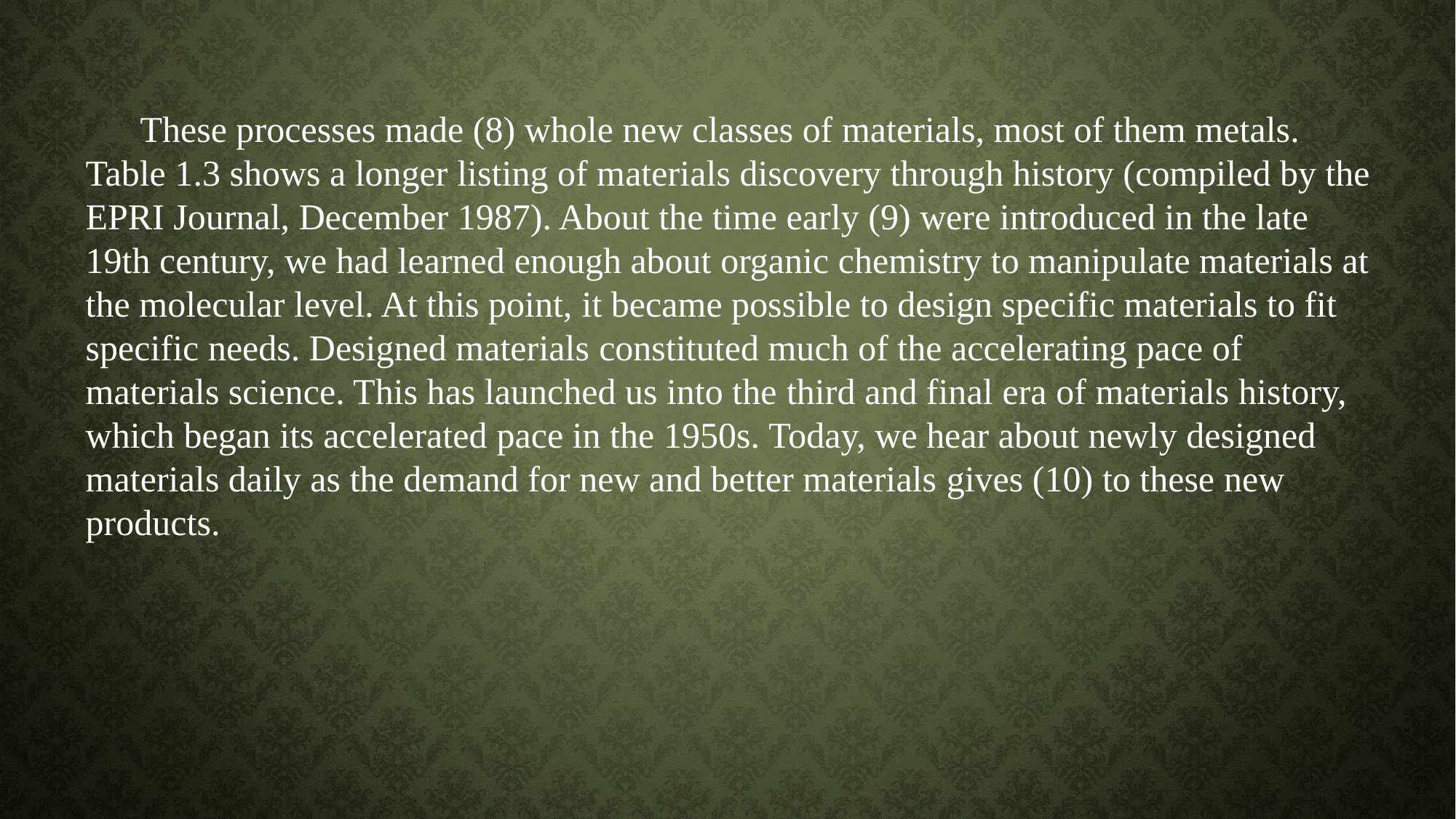

These processes made (8) whole new classes of materials, most of them metals. Table 1.3 shows a longer listing of materials discovery through history (compiled by the EPRI Journal, December 1987). About the time early (9) were introduced in the late 19th century, we had learned enough about organic chemistry to manipulate materials at the molecular level. At this point, it became possible to design specific materials to fit specific needs. Designed materials constituted much of the accelerating pace of materials science. This has launched us into the third and final era of materials history, which began its accelerated pace in the 1950s. Today, we hear about newly designed materials daily as the demand for new and better materials gives (10) to these new products.